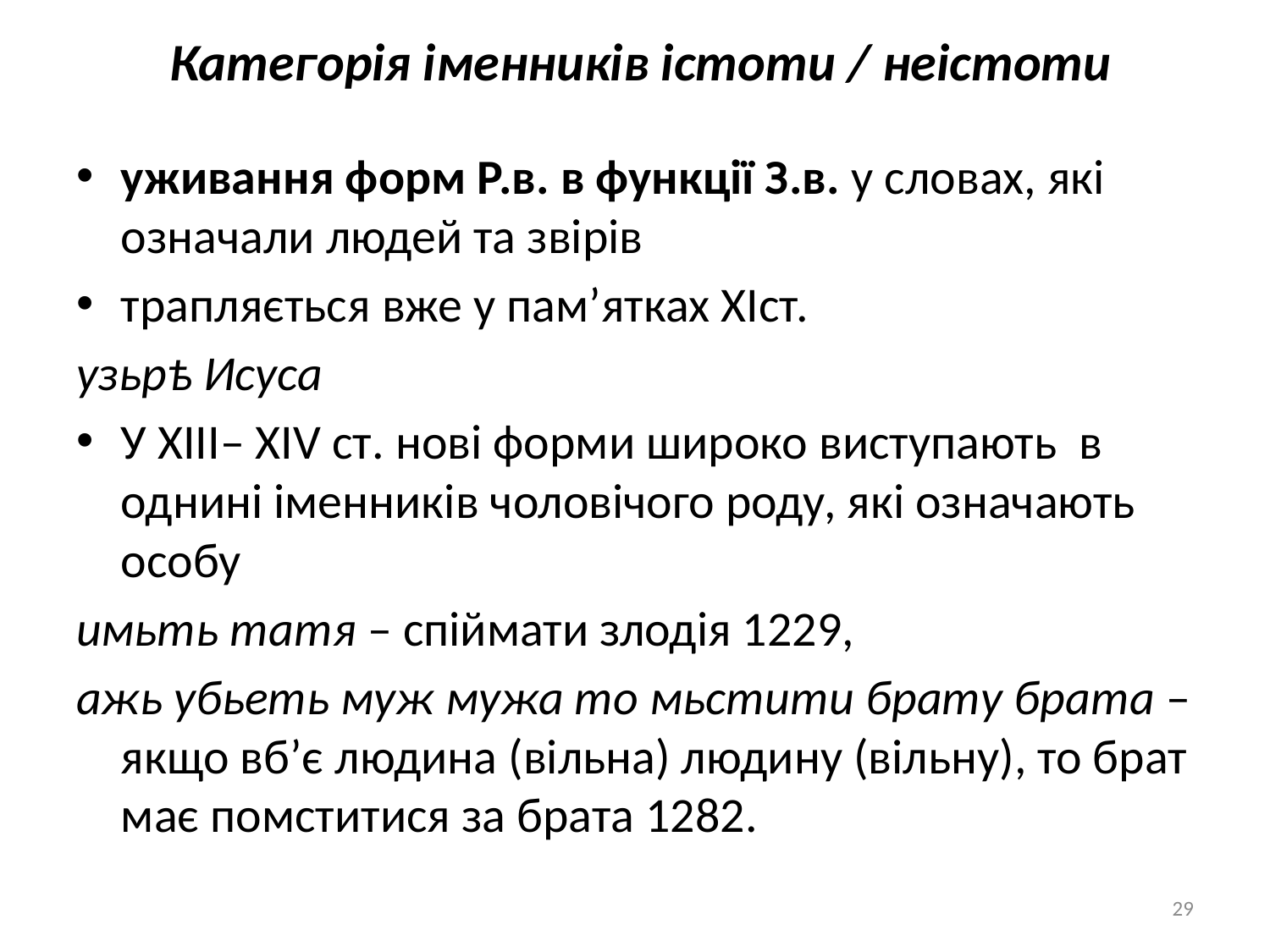

# Категорія іменників істоти / неістоти
уживання форм Р.в. в функції З.в. у словах, які означали людей та звірів
трапляється вже у пам’ятках ХІст.
узьрѣ Исуса
У XIII– XIV ст. нові форми широко виступають  в однині іменників чоловічого роду, які означають особу
имьть татя – спіймати злодія 1229,
ажь убьеть муж мужа то мьстити брату брата – якщо вб’є людина (вільна) людину (вільну), то брат має помститися за брата 1282.
29